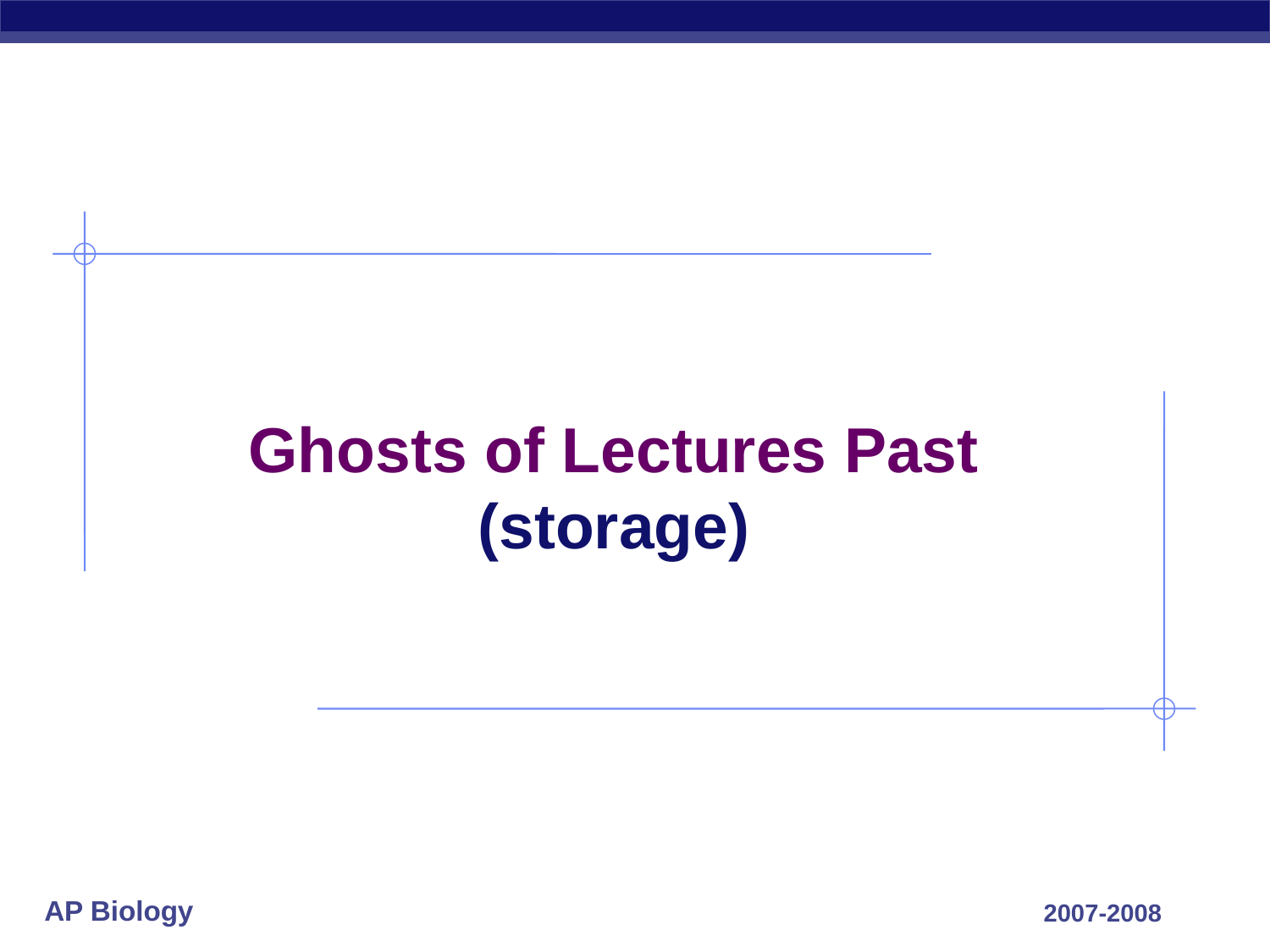

# Ghosts of Lectures Past (storage)
2007-2008